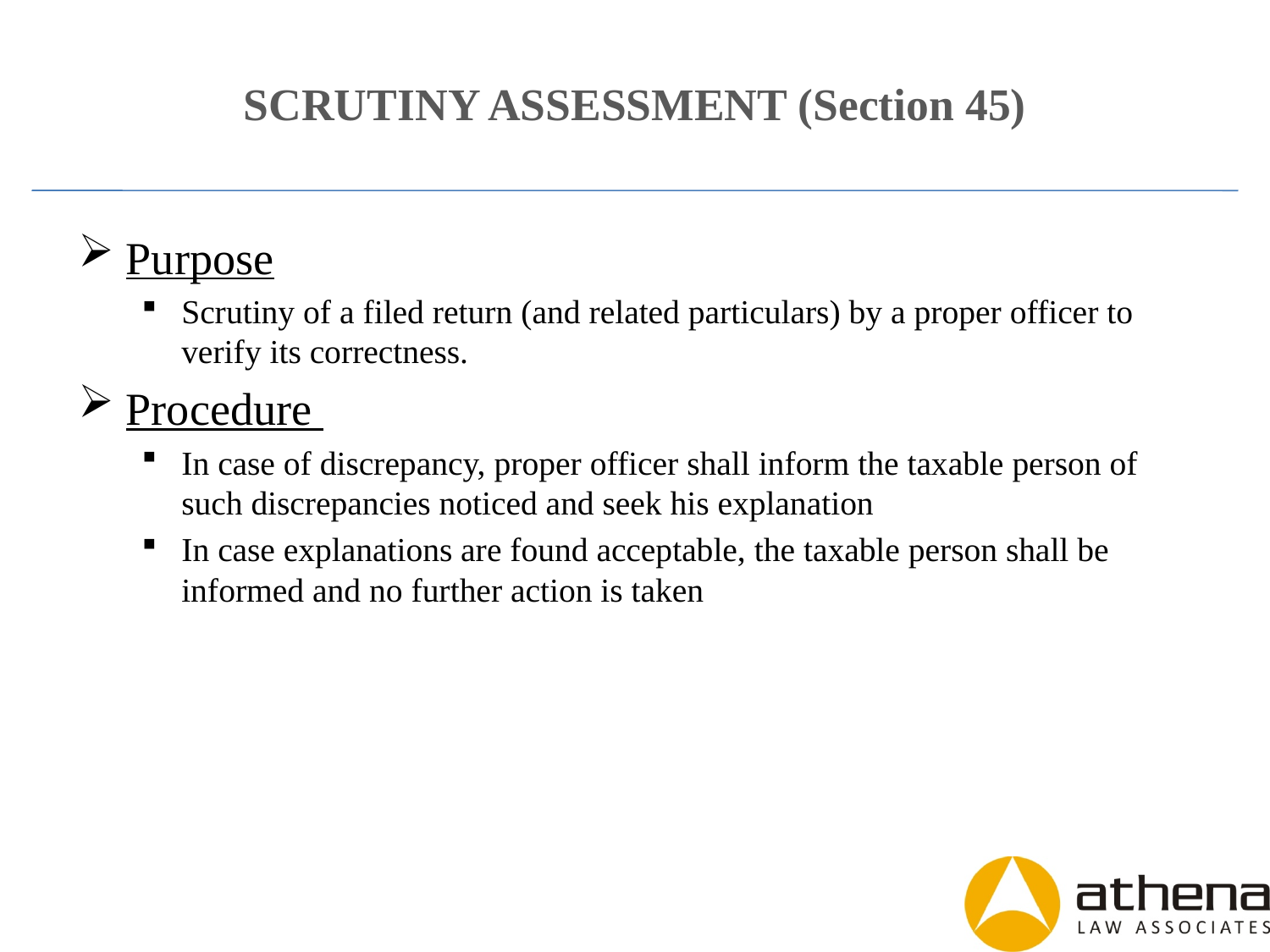

# SCRUTINY ASSESSMENT (Section 45)
Purpose
Scrutiny of a filed return (and related particulars) by a proper officer to verify its correctness.
Procedure
In case of discrepancy, proper officer shall inform the taxable person of such discrepancies noticed and seek his explanation
In case explanations are found acceptable, the taxable person shall be informed and no further action is taken